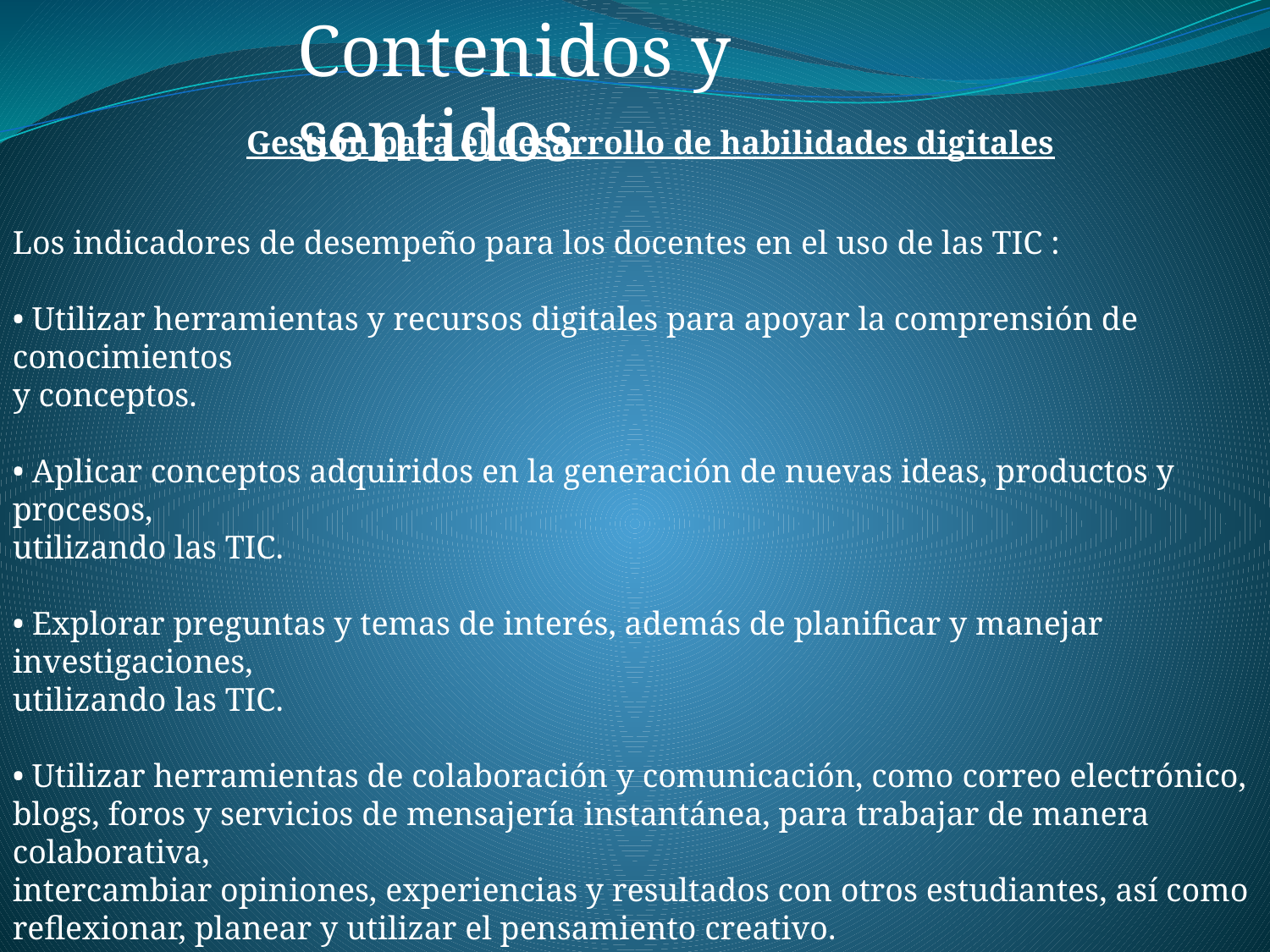

Contenidos y sentidos
Gestión para el desarrollo de habilidades digitales

Los indicadores de desempeño para los docentes en el uso de las TIC :

• Utilizar herramientas y recursos digitales para apoyar la comprensión de conocimientos
y conceptos.

• Aplicar conceptos adquiridos en la generación de nuevas ideas, productos y procesos,
utilizando las TIC.

• Explorar preguntas y temas de interés, además de planificar y manejar investigaciones,
utilizando las TIC.

• Utilizar herramientas de colaboración y comunicación, como correo electrónico,
blogs, foros y servicios de mensajería instantánea, para trabajar de manera colaborativa,
intercambiar opiniones, experiencias y resultados con otros estudiantes, así como reflexionar, planear y utilizar el pensamiento creativo.

• Utilizar modelos y simulaciones para explorar algunos temas.